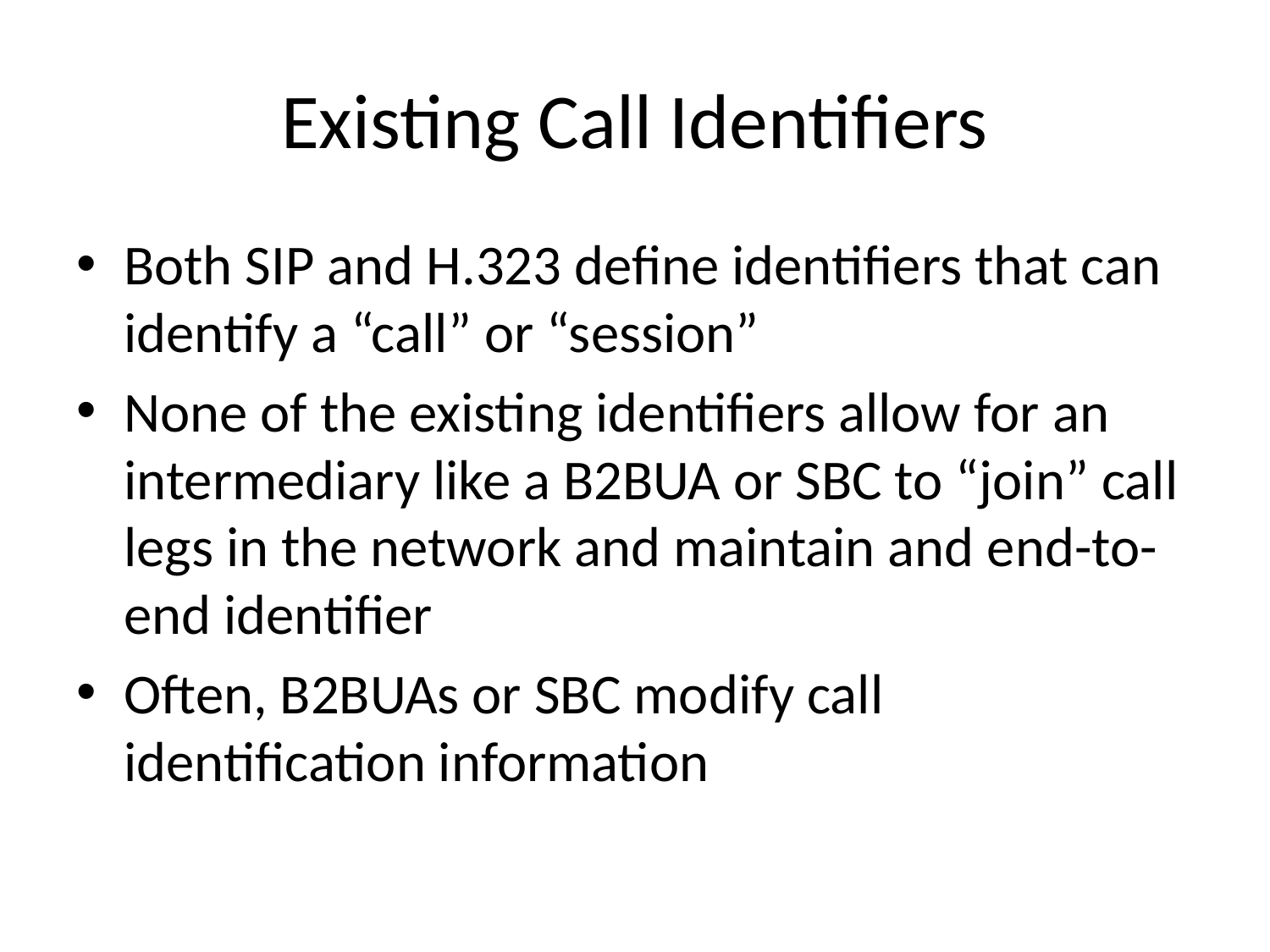

# Existing Call Identifiers
Both SIP and H.323 define identifiers that can identify a “call” or “session”
None of the existing identifiers allow for an intermediary like a B2BUA or SBC to “join” call legs in the network and maintain and end-to-end identifier
Often, B2BUAs or SBC modify call identification information